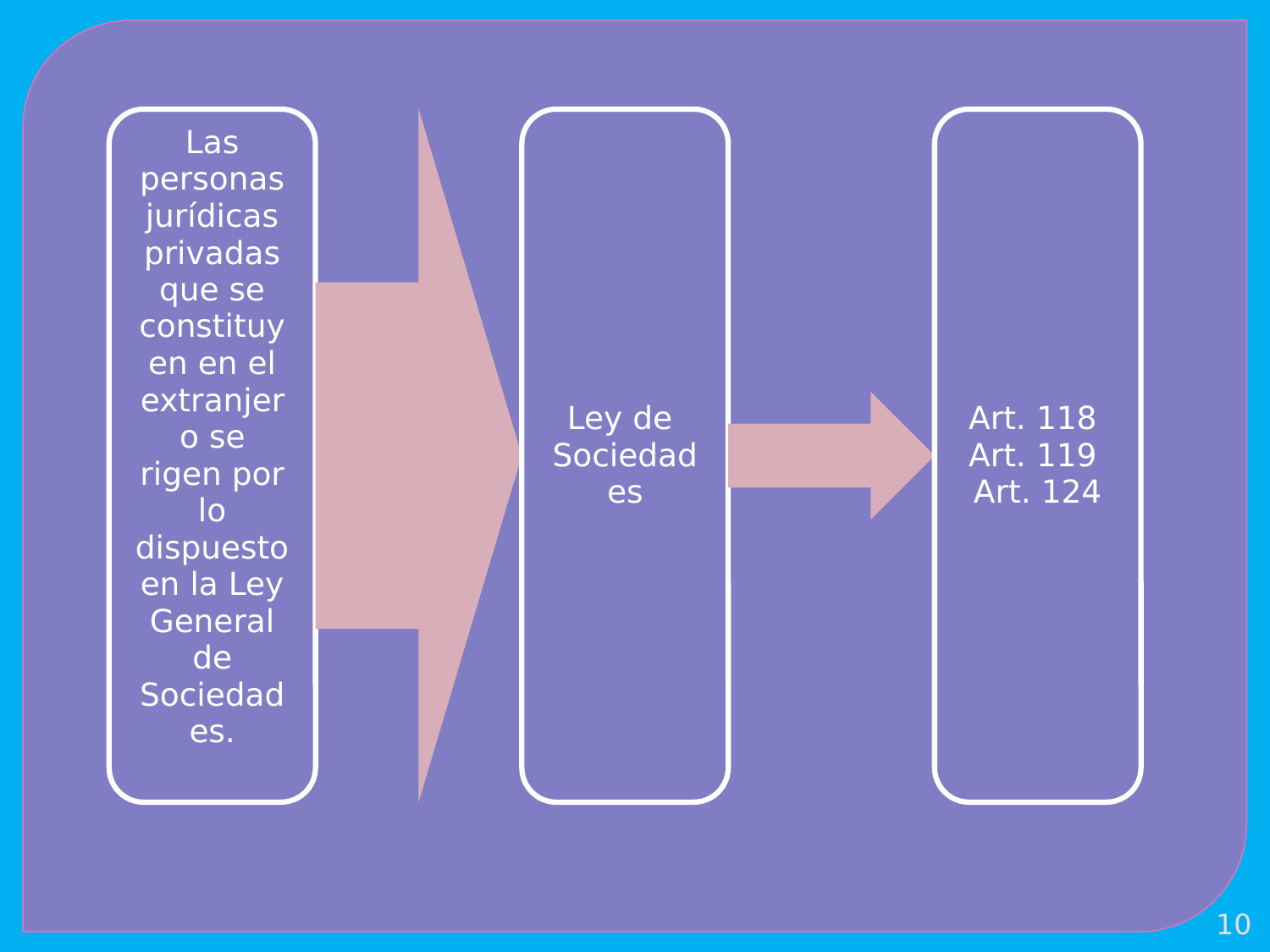

Las personas jurídicas privadas que se constituyen en el extranjero se rigen por lo dispuesto en la Ley General de Sociedades.
Ley de
Sociedades
Art. 118
Art. 119
Art. 124
10